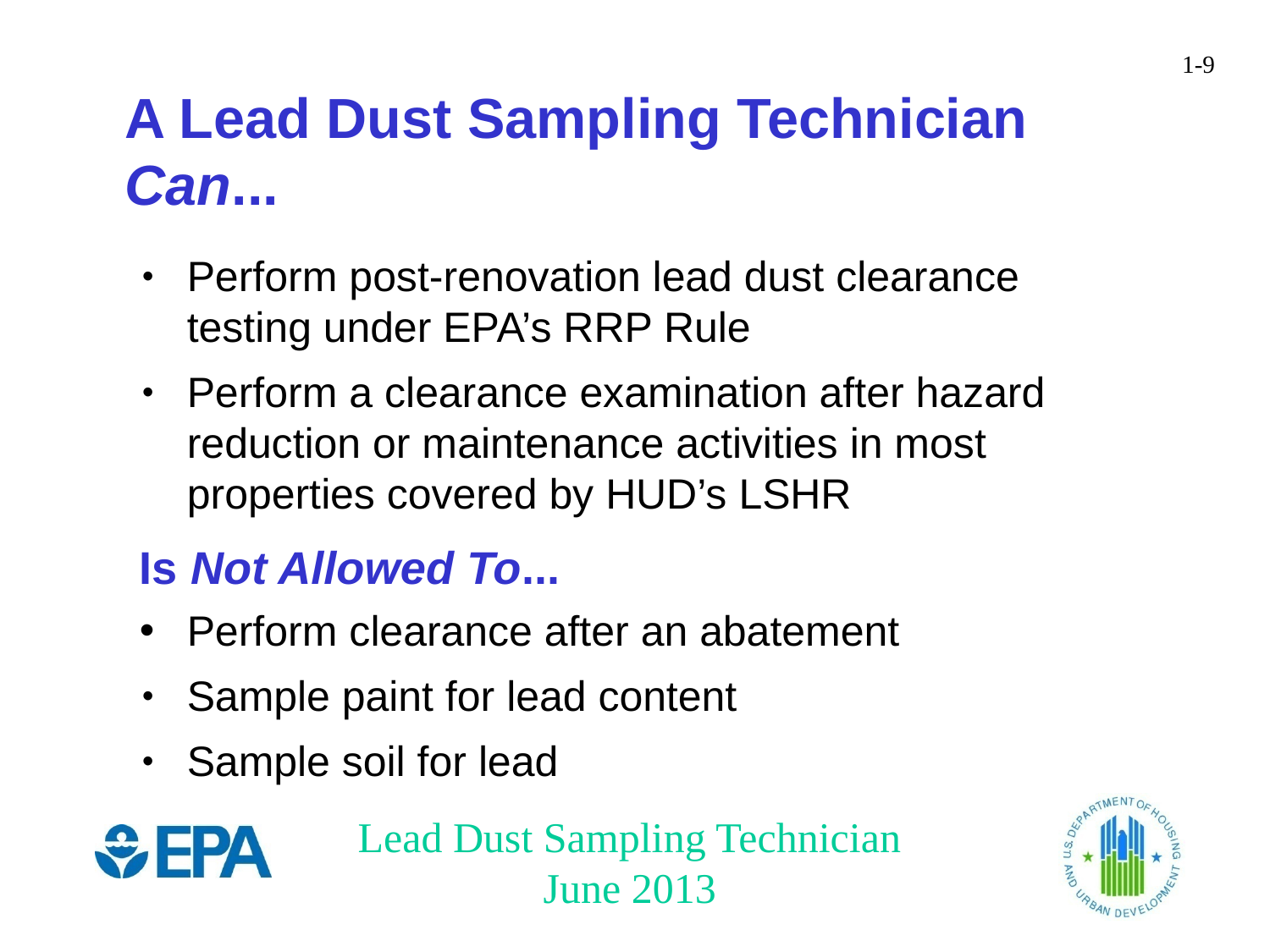

A Lead Dust Sampling Technician
Can...

Perform post-renovation lead dust clearance testing under EPA’s RRP Rule
Perform a clearance examination after hazard reduction or maintenance activities in most properties covered by HUD’s LSHR
Is Not Allowed To...
Perform clearance after an abatement
Sample paint for lead content
Sample soil for lead